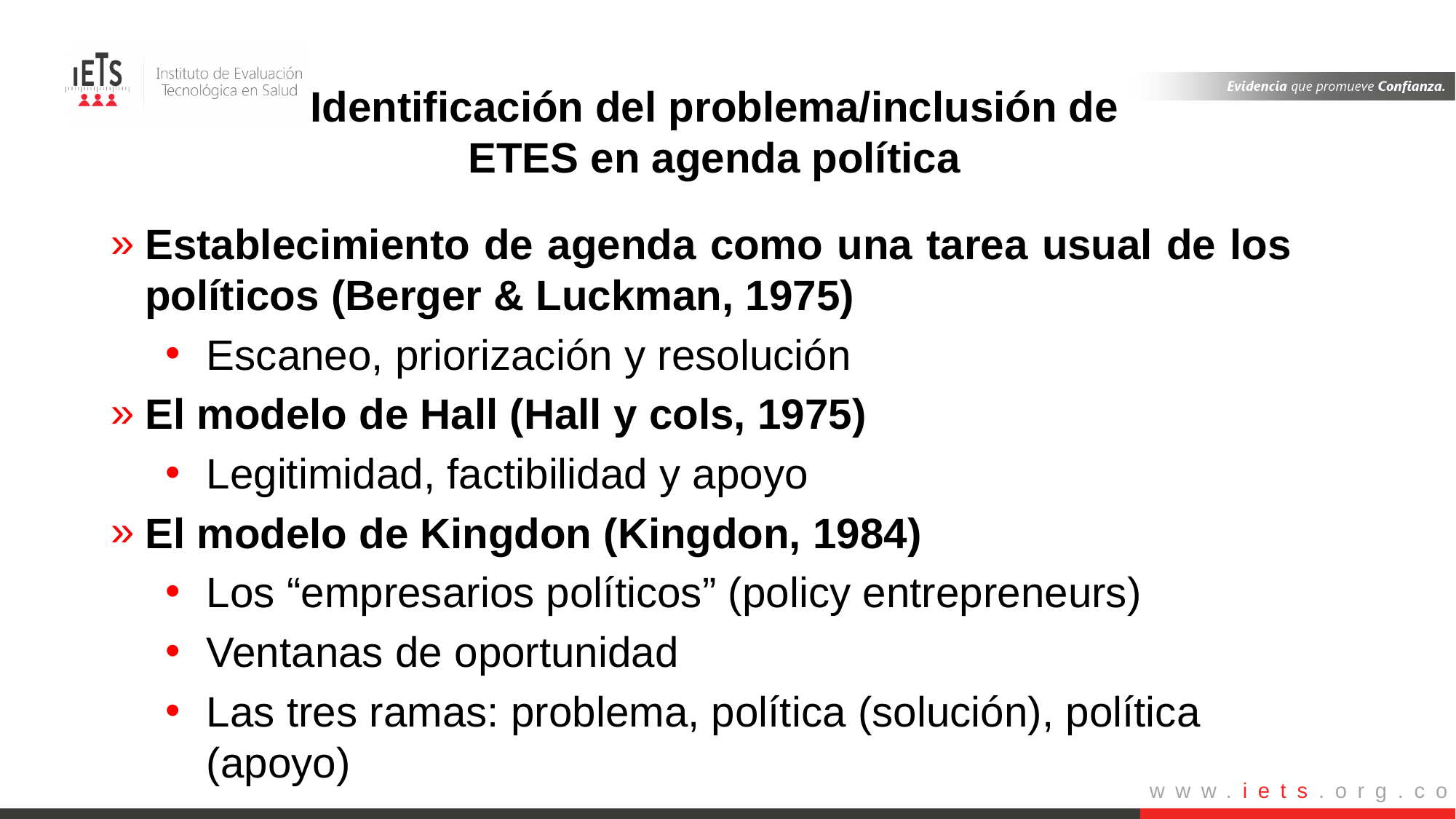

Identificación del problema/inclusión de ETES en agenda política
Establecimiento de agenda como una tarea usual de los políticos (Berger & Luckman, 1975)
Escaneo, priorización y resolución
El modelo de Hall (Hall y cols, 1975)
Legitimidad, factibilidad y apoyo
El modelo de Kingdon (Kingdon, 1984)
Los “empresarios políticos” (policy entrepreneurs)
Ventanas de oportunidad
Las tres ramas: problema, política (solución), política (apoyo)